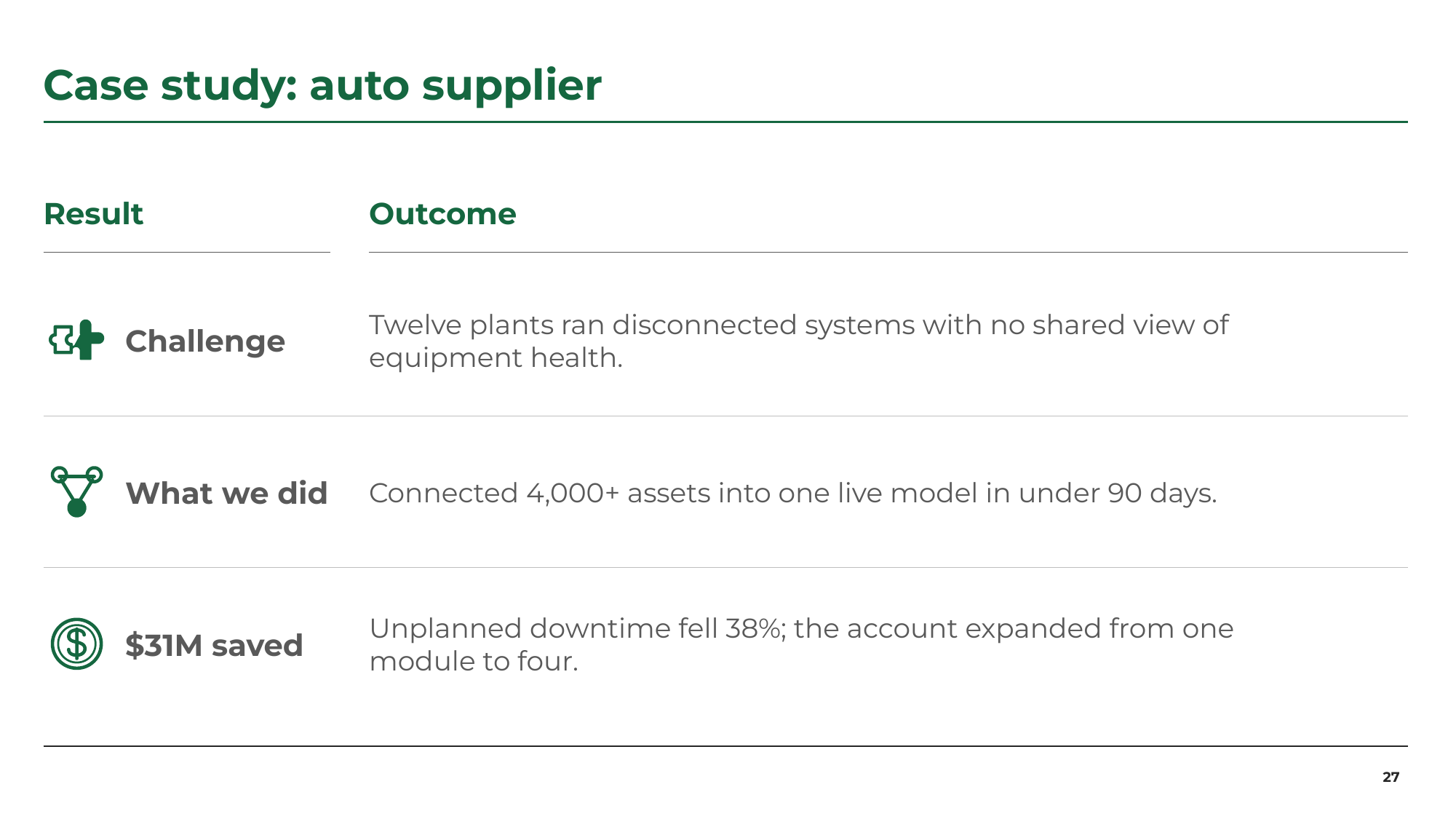

# Case study: auto supplier
Result
Outcome
Challenge
Twelve plants ran disconnected systems with no shared view of
equipment health.

What we did
Connected 4,000+ assets into one live model in under 90 days.

$31M saved
Unplanned downtime fell 38%; the account expanded from one
module to four.

27